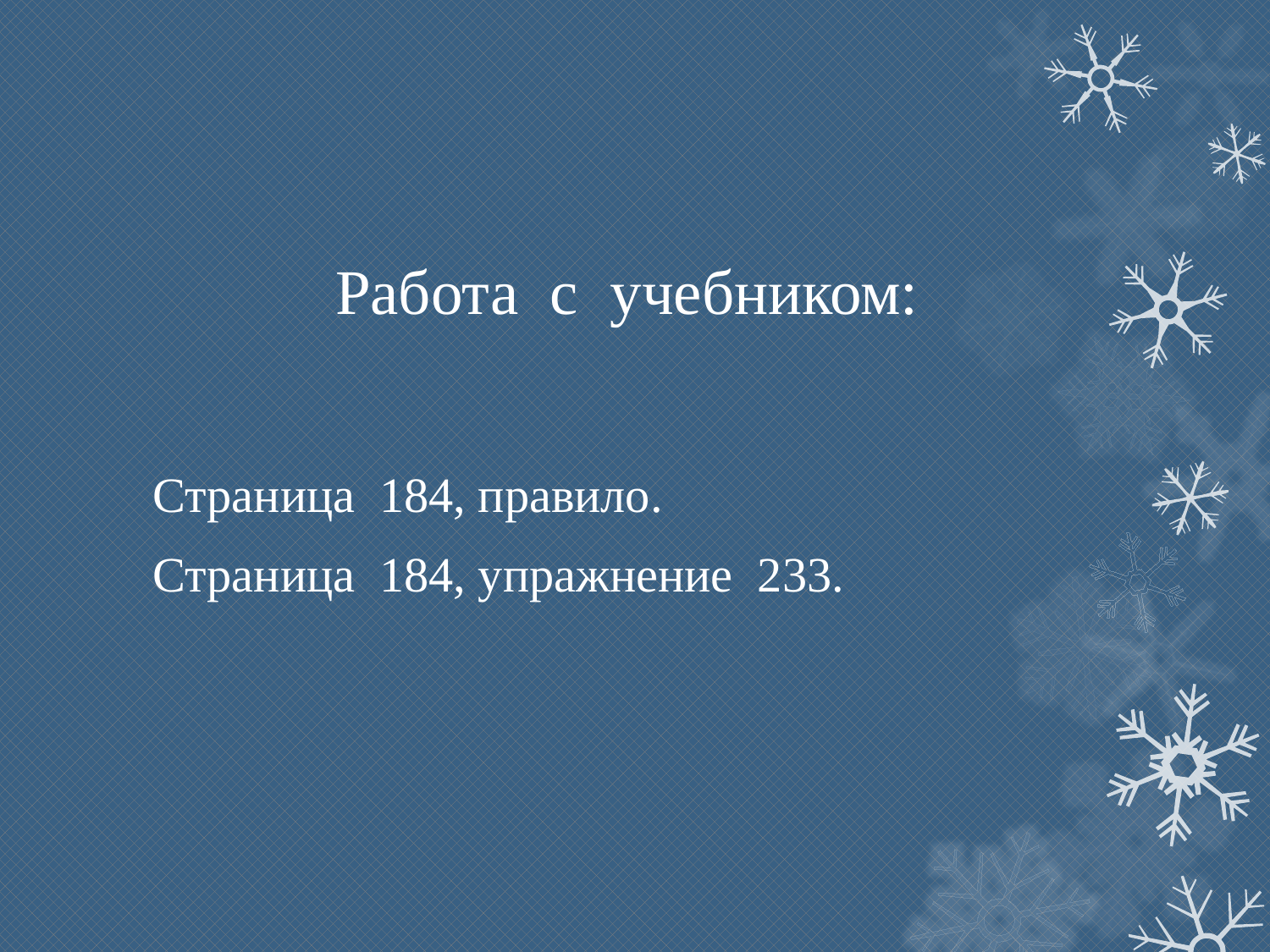

# Работа  с  учебником:
Страница  184, правило.
Страница  184, упражнение  233.